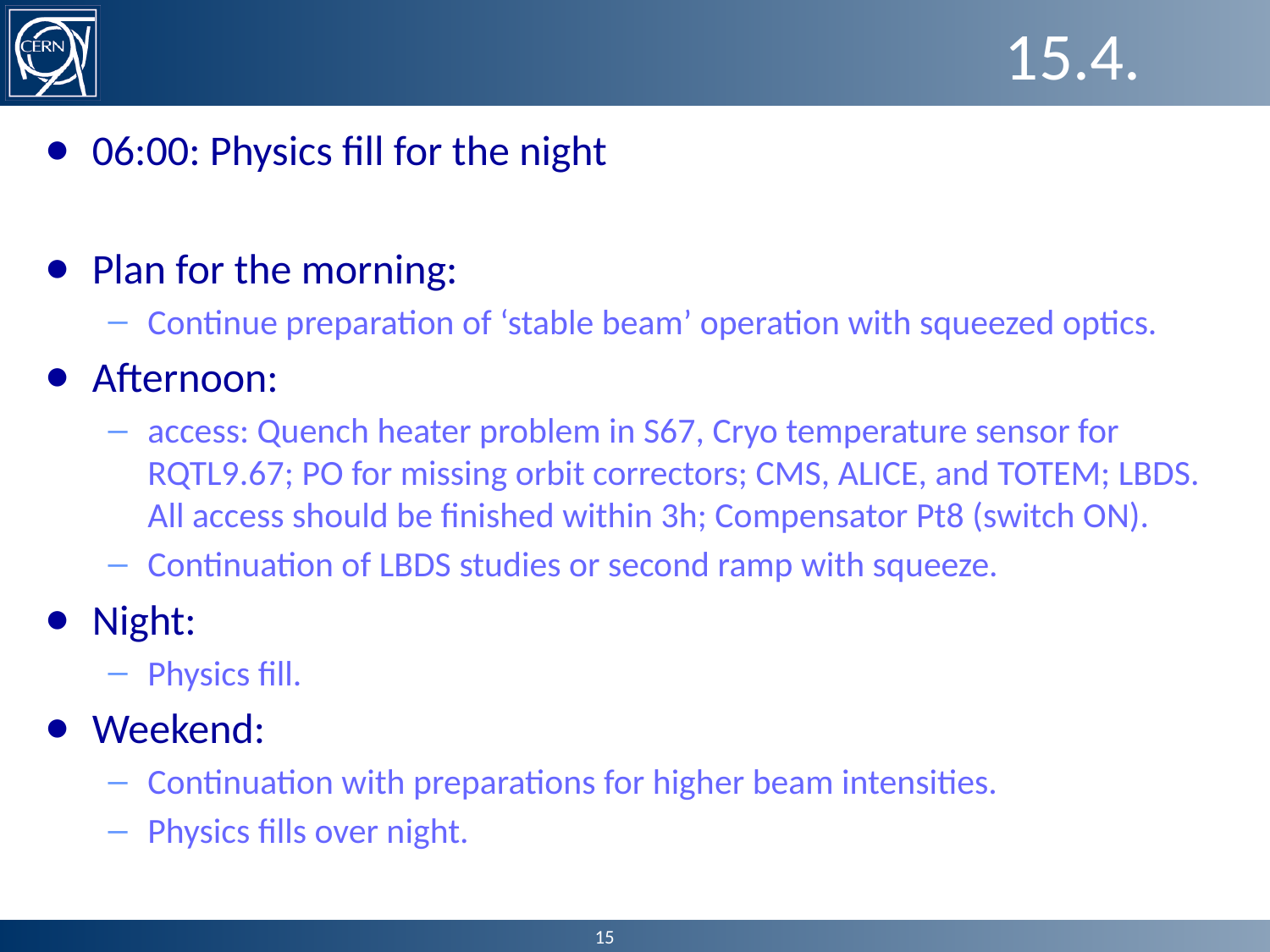

# 15.4.
06:00: Physics fill for the night

Plan for the morning:
Continue preparation of ‘stable beam’ operation with squeezed optics.
Afternoon:
access: Quench heater problem in S67, Cryo temperature sensor for RQTL9.67; PO for missing orbit correctors; CMS, ALICE, and TOTEM; LBDS. All access should be finished within 3h; Compensator Pt8 (switch ON).
Continuation of LBDS studies or second ramp with squeeze.
Night:
Physics fill.
Weekend:
Continuation with preparations for higher beam intensities.
Physics fills over night.

15